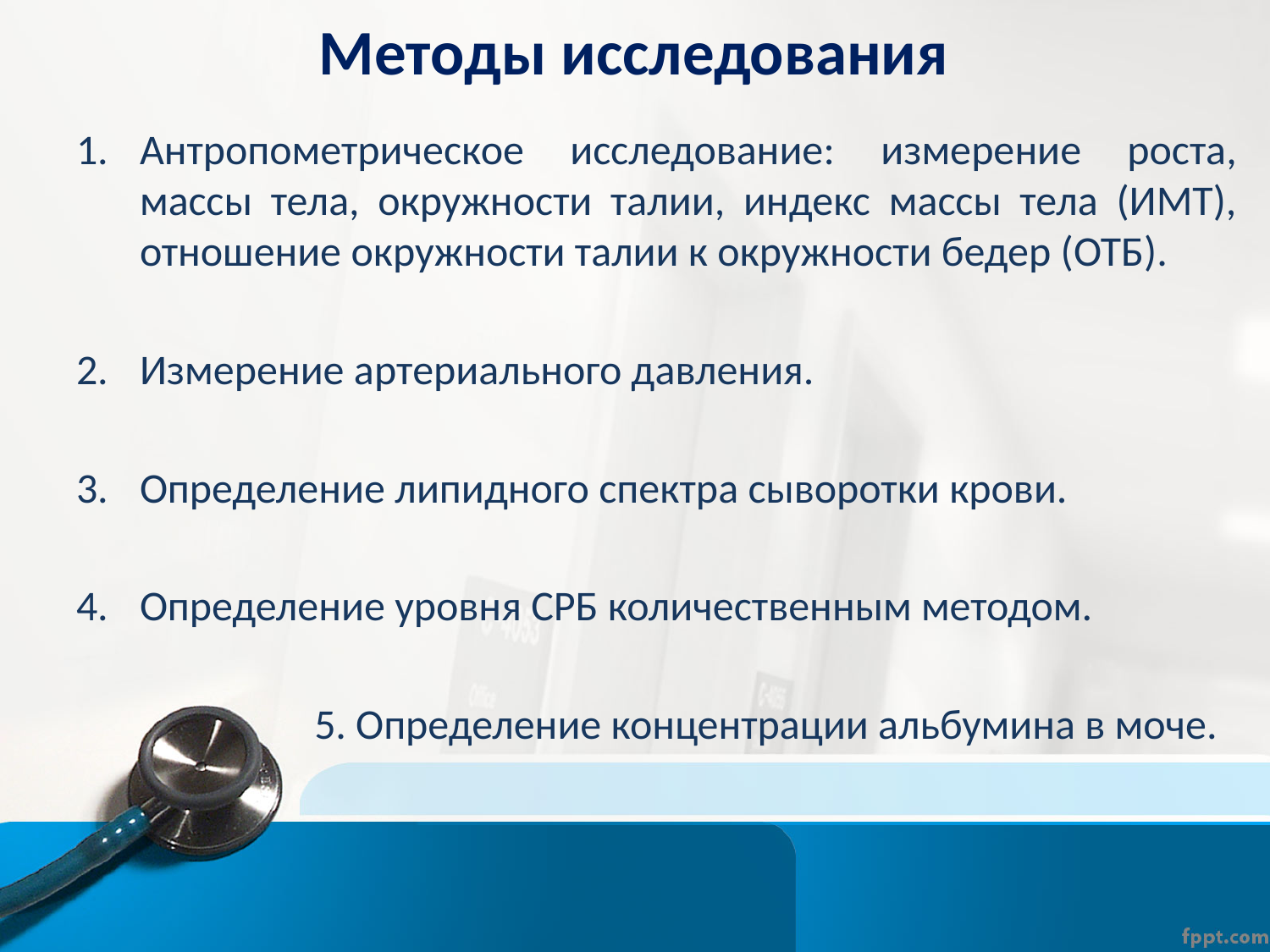

# Методы исследования
Антропометрическое исследование: измерение роста, массы тела, окружности талии, индекс массы тела (ИМТ), отношение окружности талии к окружности бедер (ОТБ).

Измерение артериального давления.

Определение липидного спектра сыворотки крови.

Определение уровня СРБ количественным методом.

5. Определение концентрации альбумина в моче.